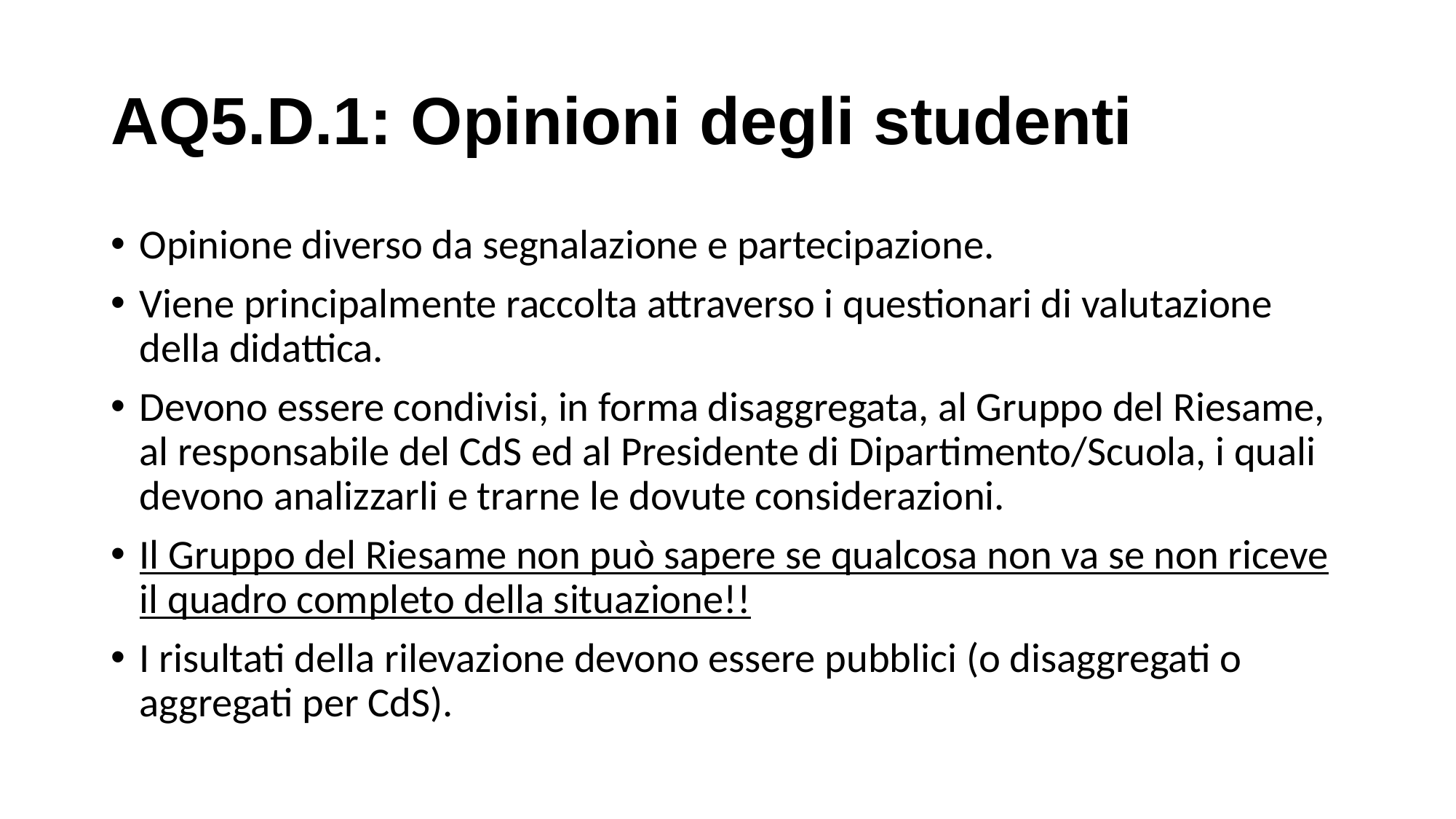

# AQ5.D.1: Opinioni degli studenti
Opinione diverso da segnalazione e partecipazione.
Viene principalmente raccolta attraverso i questionari di valutazione della didattica.
Devono essere condivisi, in forma disaggregata, al Gruppo del Riesame, al responsabile del CdS ed al Presidente di Dipartimento/Scuola, i quali devono analizzarli e trarne le dovute considerazioni.
Il Gruppo del Riesame non può sapere se qualcosa non va se non riceve il quadro completo della situazione!!
I risultati della rilevazione devono essere pubblici (o disaggregati o aggregati per CdS).